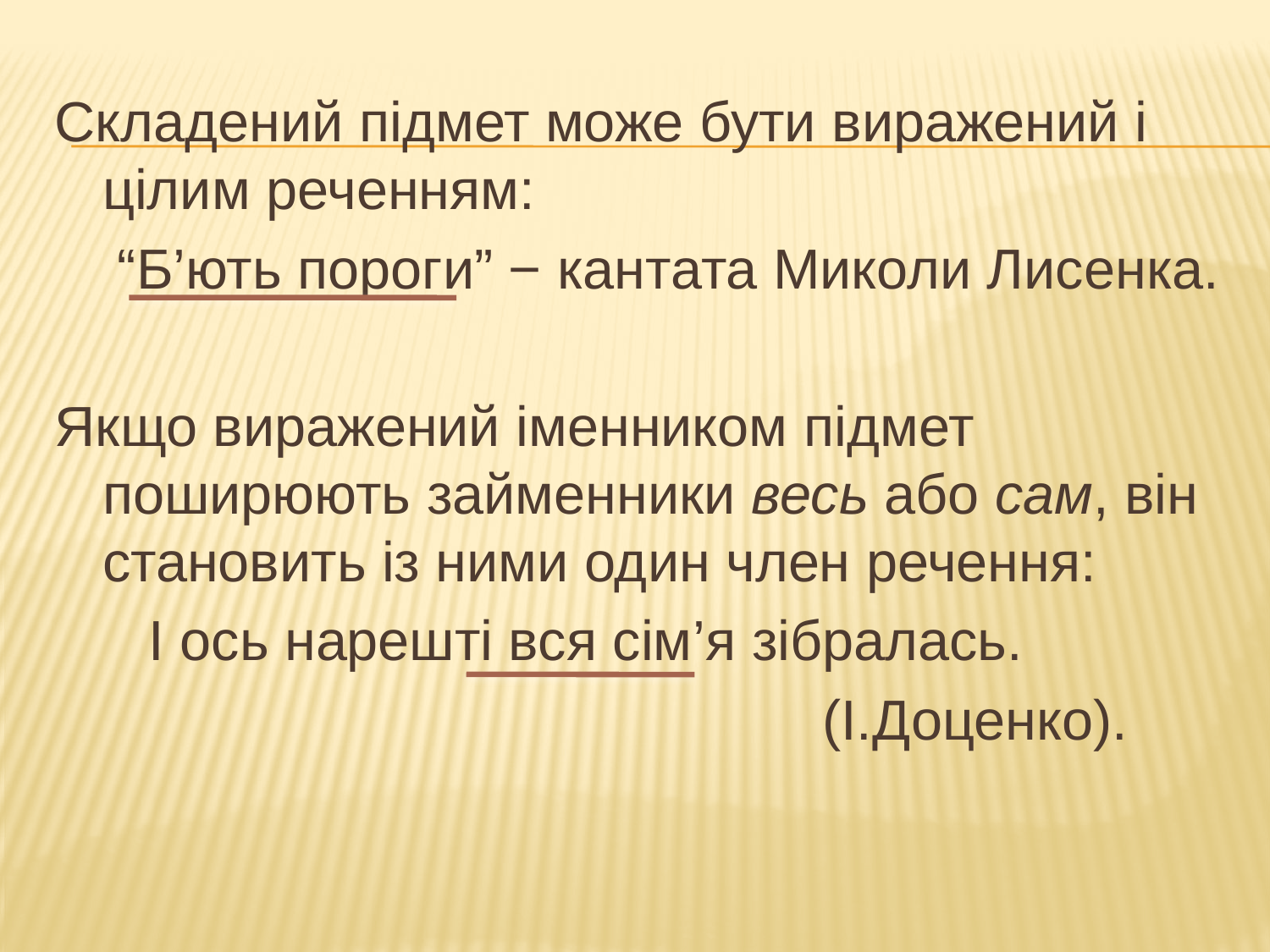

#
Складений підмет може бути виражений і цілим реченням:
    “Б’ють пороги” − кантата Миколи Лисенка.

Якщо виражений іменником підмет поширюють займенники весь або сам, він становить із ними один член речення:
      І ось нарешті вся сім’я зібралась.
                                                 (І.Доценко).